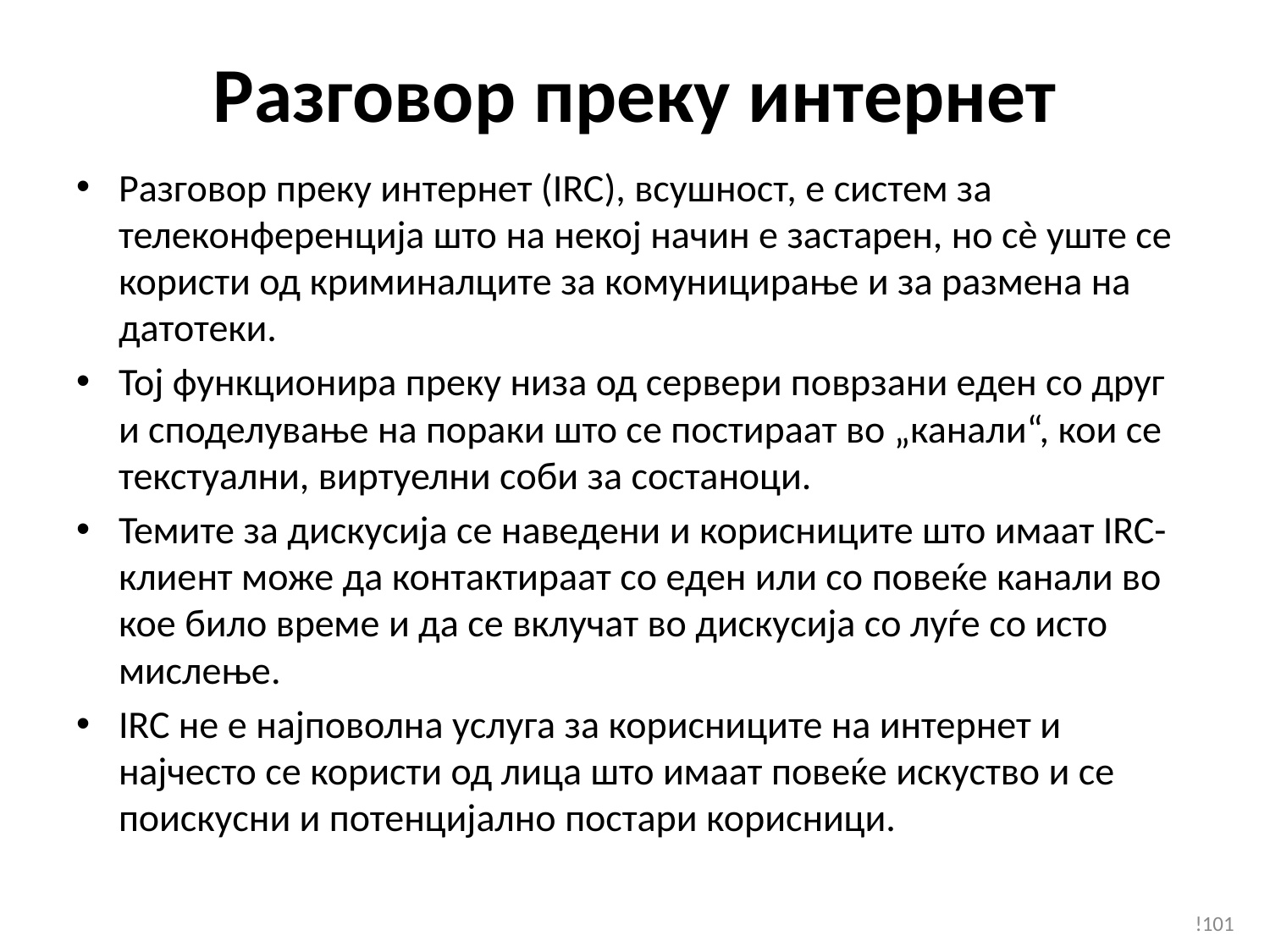

# Разговор преку интернет
Разговор преку интернет (IRC), всушност, e систем за телеконференција што на некој начин е застарен, но сè уште се користи од криминалците за комуницирање и за размена на датотеки.
Тој функционира преку низа од сервери поврзани еден со друг и споделување на пораки што се постираат во „канали“, кои се текстуални, виртуелни соби за состаноци.
Темите за дискусија се наведени и корисниците што имаат IRC-клиент може да контактираат со еден или со повеќе канали во кое било време и да се вклучат во дискусија со луѓе со исто мислење.
IRC не е најповолна услуга за корисниците на интернет и најчесто се користи од лица што имаат повеќе искуство и се поискусни и потенцијално постари корисници.
!101